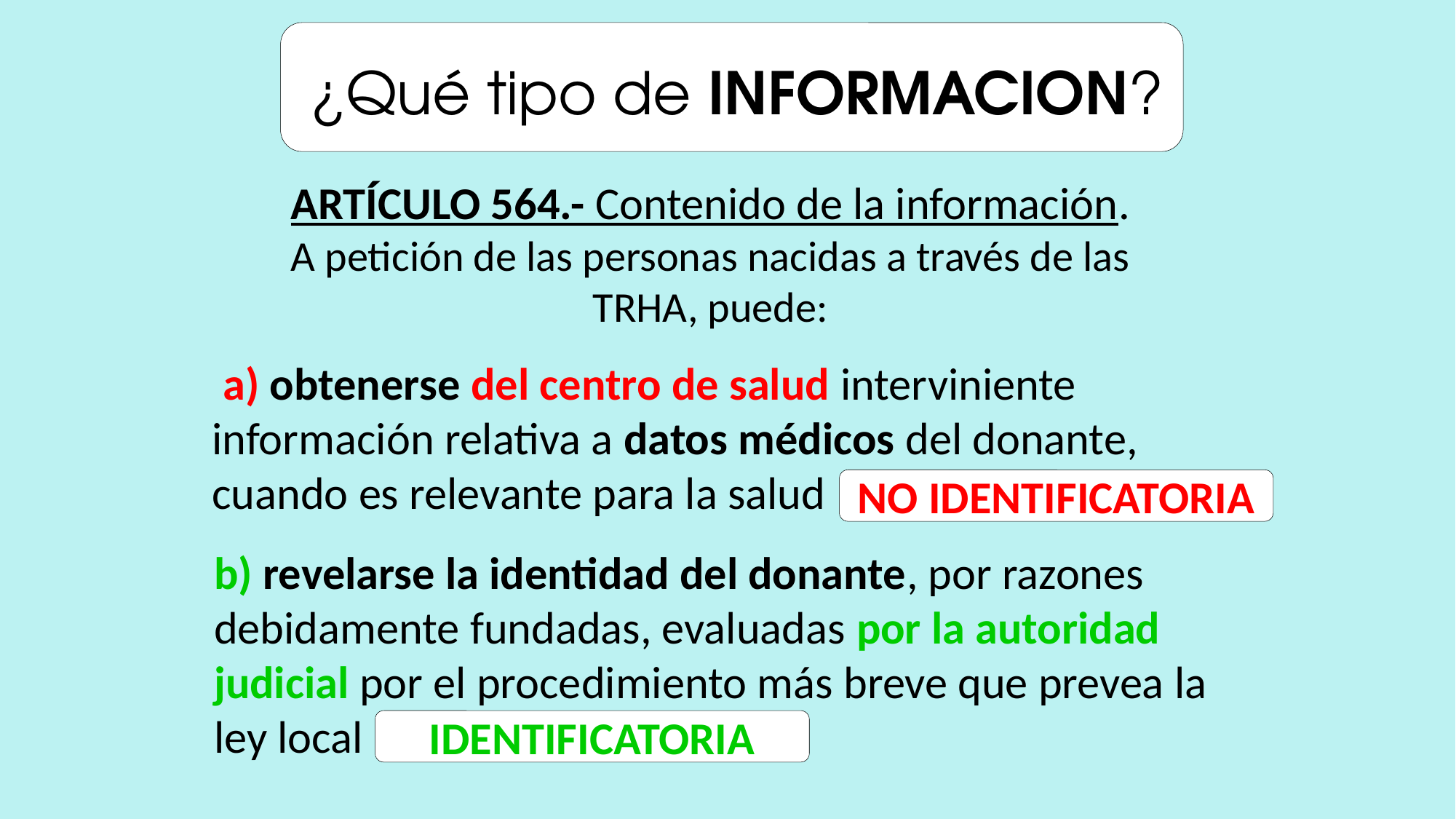

# ¿Qué tipo de INFORMACION?

ARTÍCULO 564.- Contenido de la información.
A petición de las personas nacidas a través de las
TRHA, puede:
     a) obtenerse del centro de salud interviniente   información relativa a datos médicos del donante,   cuando es relevante para la salud

NO IDENTIFICATORIA
b) revelarse la identidad del donante, por razones   debidamente fundadas, evaluadas por la autoridad judicial por el procedimiento más breve que prevea la ley local
IDENTIFICATORIA